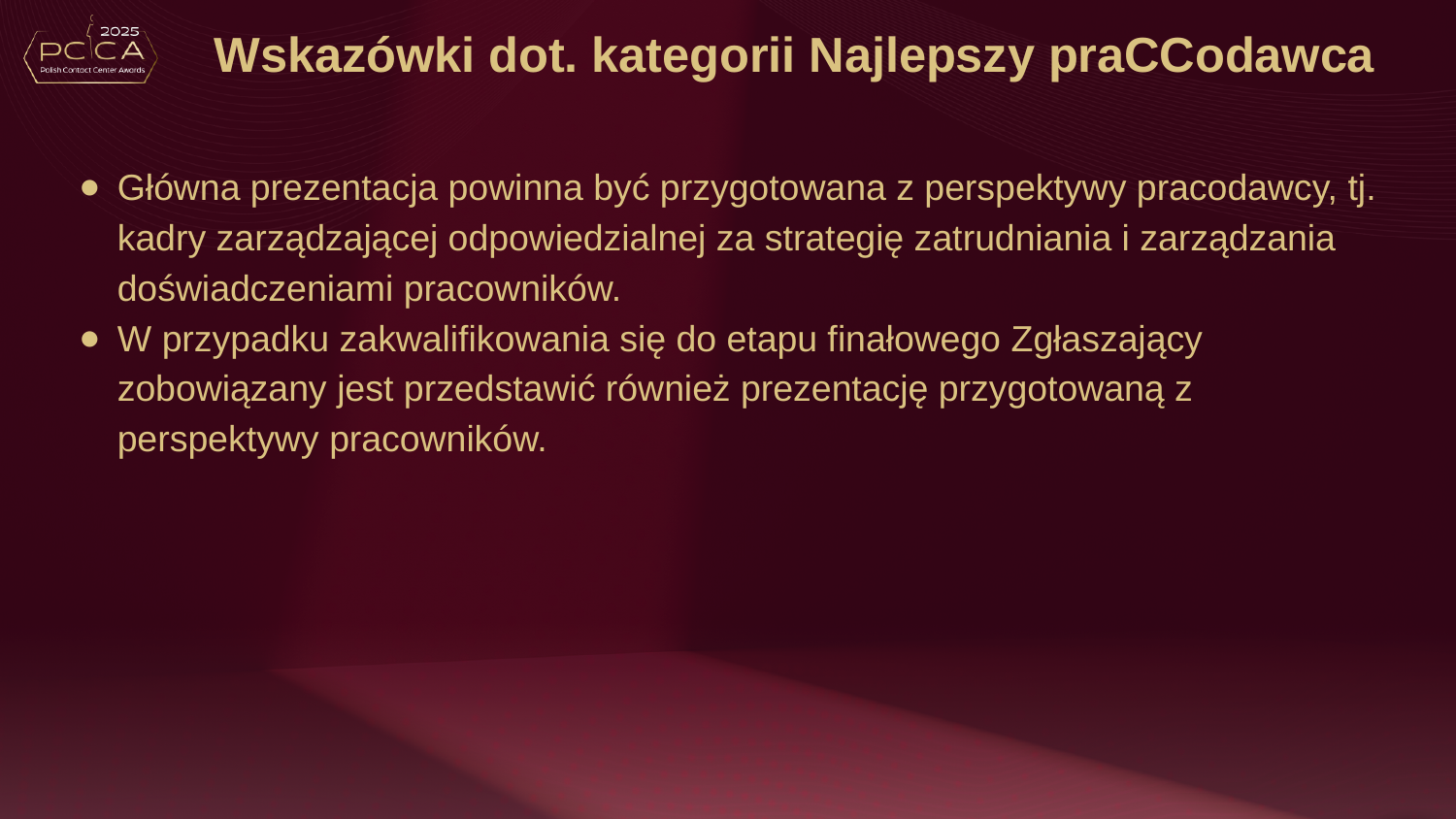

# Wskazówki dot. kategorii Najlepszy praCCodawca
Główna prezentacja powinna być przygotowana z perspektywy pracodawcy, tj. kadry zarządzającej odpowiedzialnej za strategię zatrudniania i zarządzania doświadczeniami pracowników.
W przypadku zakwalifikowania się do etapu finałowego Zgłaszający zobowiązany jest przedstawić również prezentację przygotowaną z perspektywy pracowników.